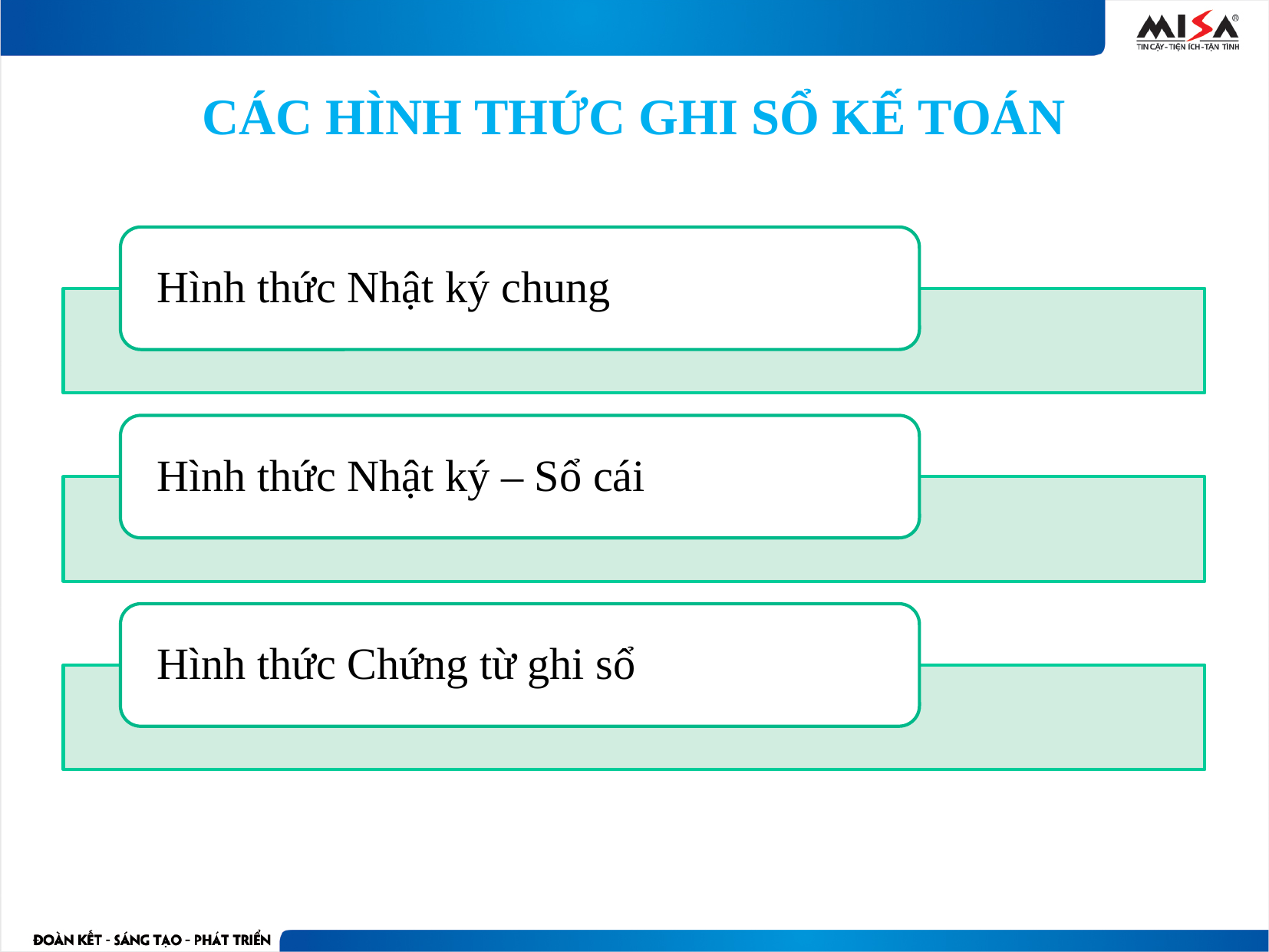

# CÁC HÌNH THỨC GHI SỔ KẾ TOÁN
Hình thức Nhật ký chung
Hình thức Nhật ký – Sổ cái
Hình thức Chứng từ ghi sổ